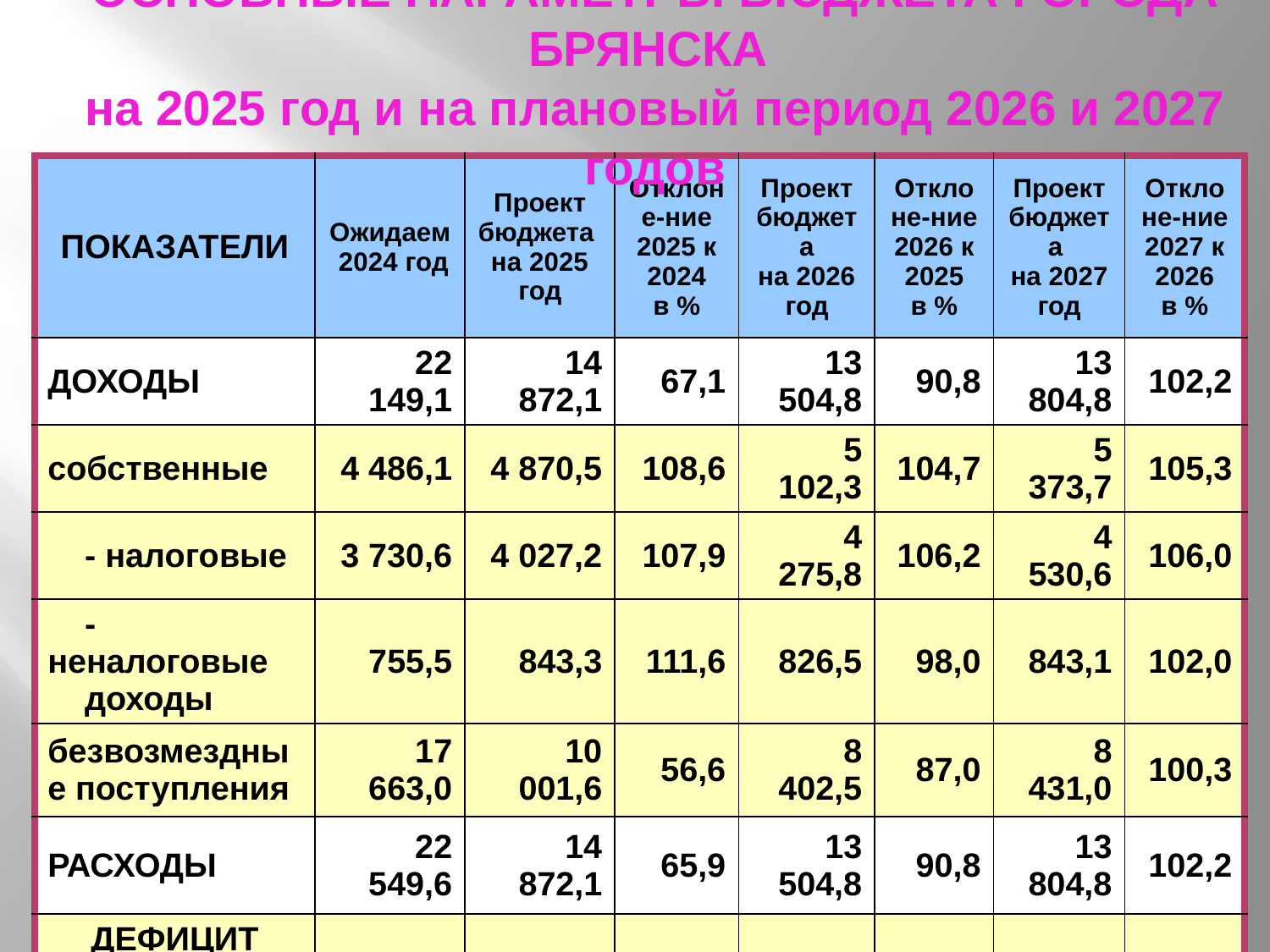

ОСНОВНЫЕ ПАРАМЕТРЫ БЮДЖЕТА ГОРОДА БРЯНСКА
на 2025 год и на плановый период 2026 и 2027 годов

| ПОКАЗАТЕЛИ | Ожидаем 2024 год | Проект бюджета на 2025 год | Отклоне-ние 2025 к 2024 в % | Проект бюджета на 2026 год | Отклоне-ние 2026 к 2025 в % | Проект бюджета на 2027 год | Отклоне-ние 2027 к 2026 в % |
| --- | --- | --- | --- | --- | --- | --- | --- |
| ДОХОДЫ | 22 149,1 | 14 872,1 | 67,1 | 13 504,8 | 90,8 | 13 804,8 | 102,2 |
| собственные | 4 486,1 | 4 870,5 | 108,6 | 5 102,3 | 104,7 | 5 373,7 | 105,3 |
| - налоговые | 3 730,6 | 4 027,2 | 107,9 | 4 275,8 | 106,2 | 4 530,6 | 106,0 |
| - неналоговые доходы | 755,5 | 843,3 | 111,6 | 826,5 | 98,0 | 843,1 | 102,0 |
| безвозмездные поступления | 17 663,0 | 10 001,6 | 56,6 | 8 402,5 | 87,0 | 8 431,0 | 100,3 |
| РАСХОДЫ | 22 549,6 | 14 872,1 | 65,9 | 13 504,8 | 90,8 | 13 804,8 | 102,2 |
| ДЕФИЦИТ (ПРОФИЦИТ) +,- | -400,5 | 0,0 |  | 0,0 |  | 0,0 |  |